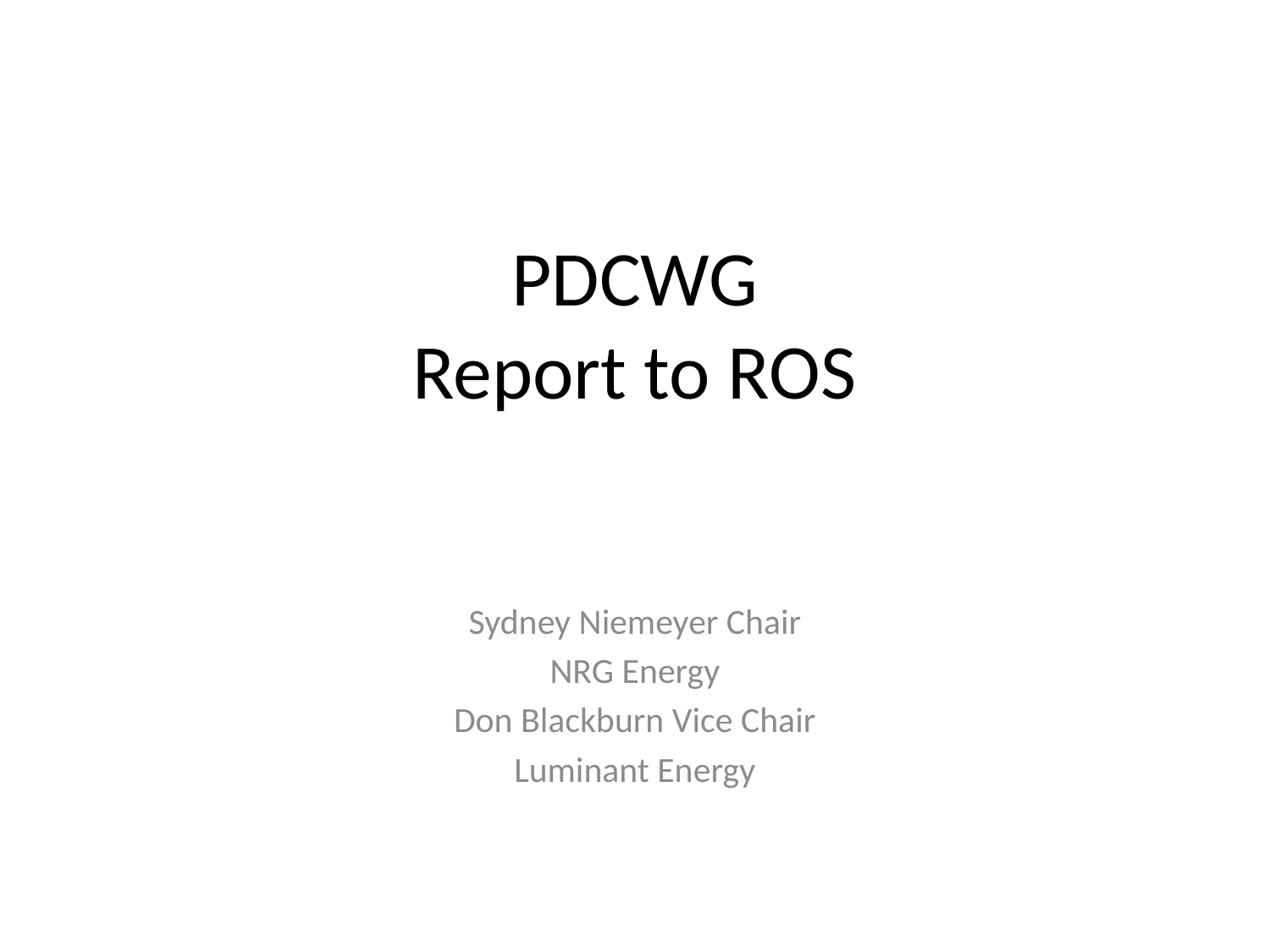

# PDCWG Report to ROS
Sydney Niemeyer Chair
NRG Energy
Don Blackburn Vice Chair
Luminant Energy